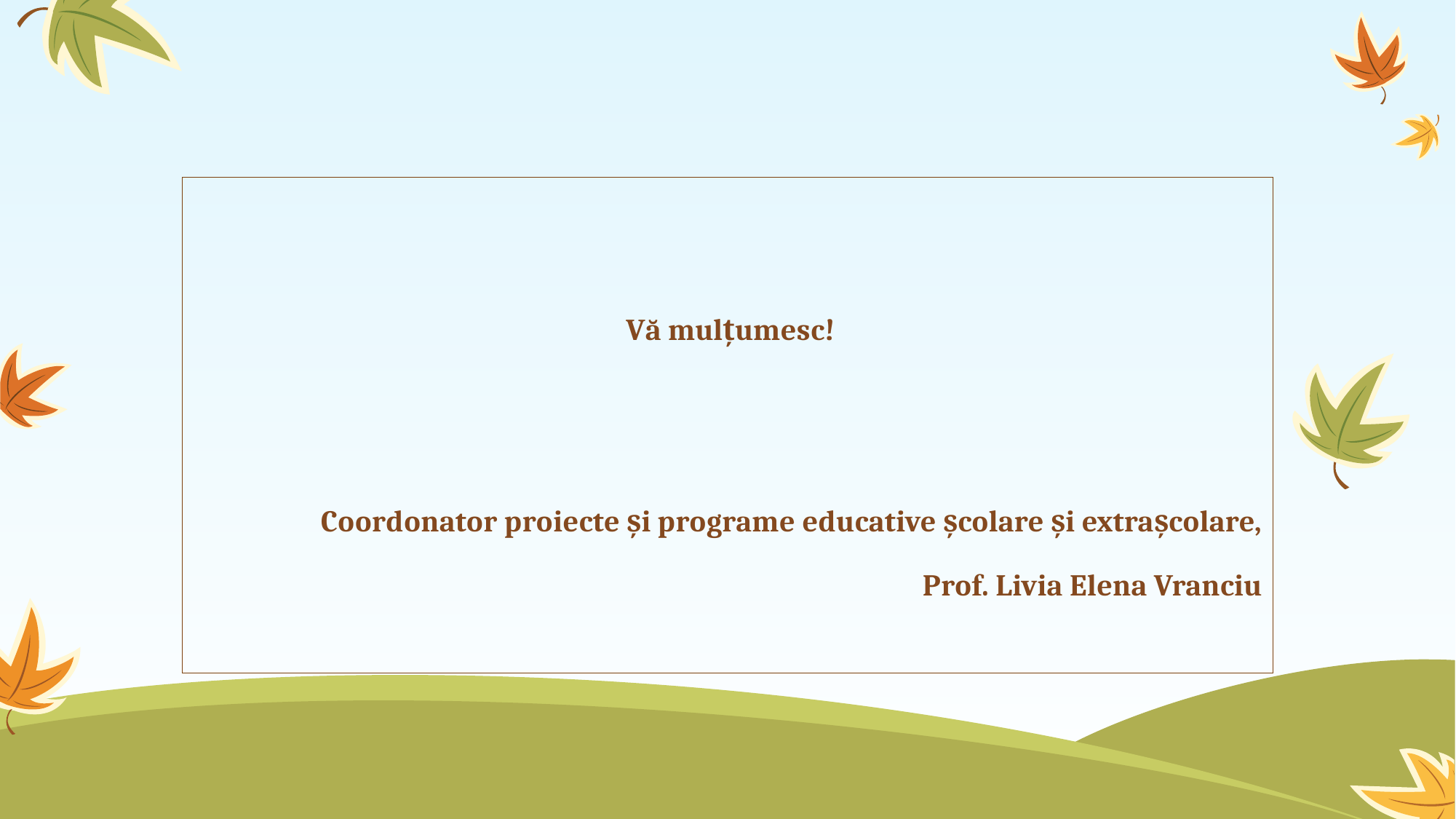

#

Vă mulțumesc!

Coordonator proiecte și programe educative școlare și extrașcolare,
Prof. Livia Elena Vranciu